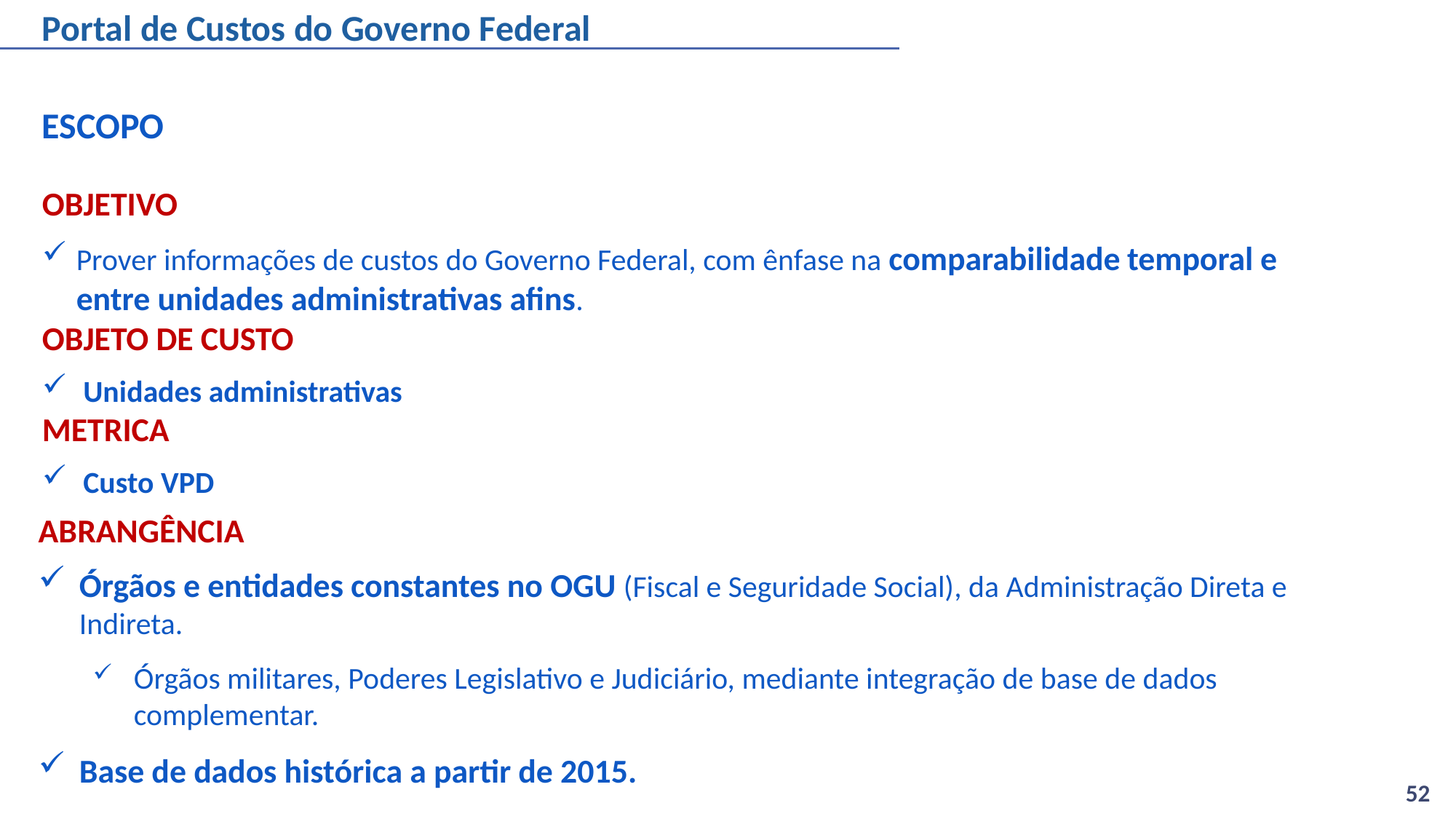

# Portal de Custos do Governo Federal
ESCOPO

OBJETIVO

Prover informações de custos do Governo Federal, com ênfase na comparabilidade temporal e entre unidades administrativas afins.
OBJETO DE CUSTO

Unidades administrativas
METRICA

Custo VPD

ABRANGÊNCIA

Órgãos e entidades constantes no OGU (Fiscal e Seguridade Social), da Administração Direta e Indireta.

Órgãos militares, Poderes Legislativo e Judiciário, mediante integração de base de dados complementar.

Base de dados histórica a partir de 2015.
52